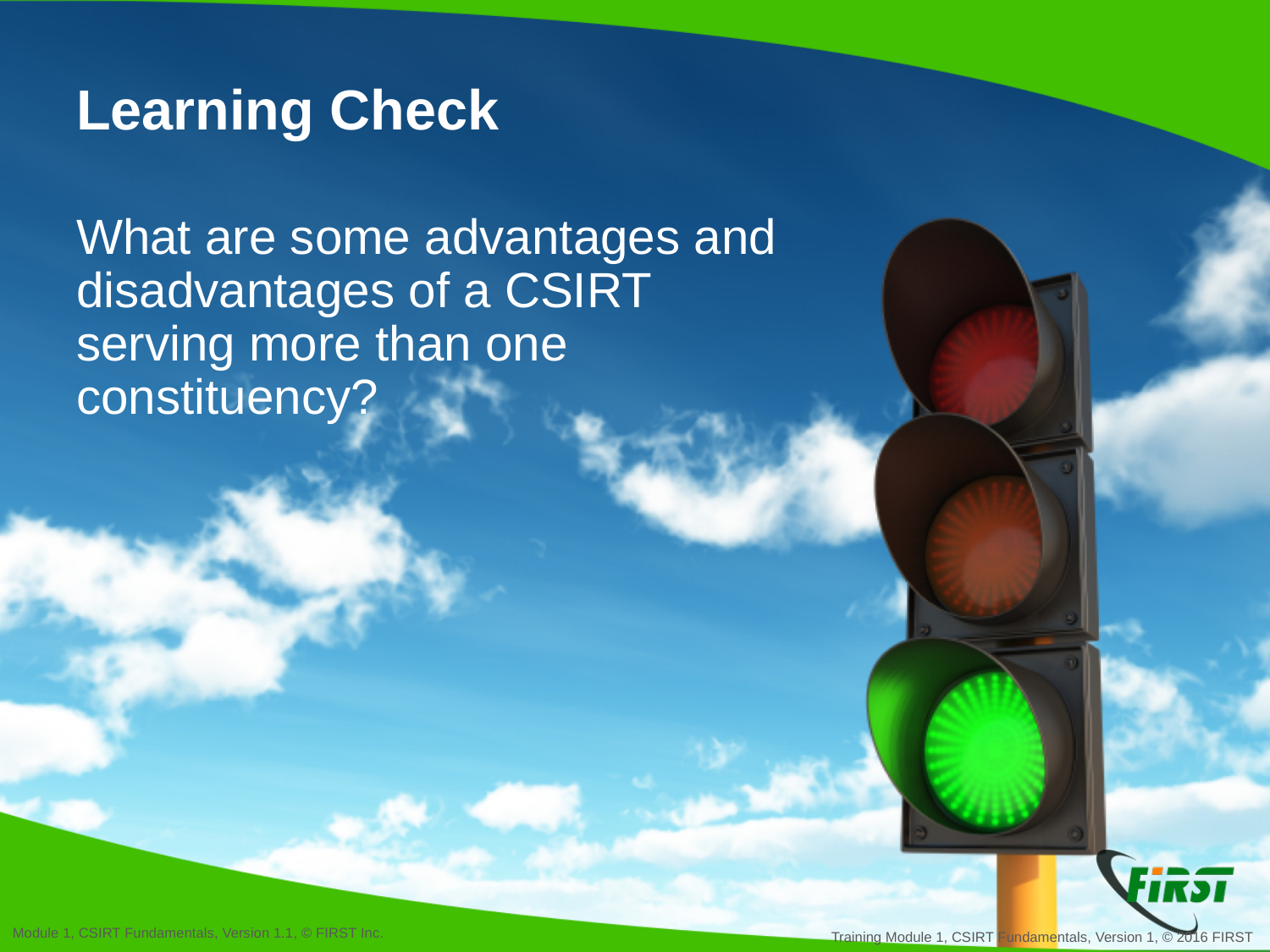

# Learning Check
What are some advantages and disadvantages of a CSIRT serving more than one constituency?
Training Module 1, CSIRT Fundamentals, Version 1, © 2016 FIRST